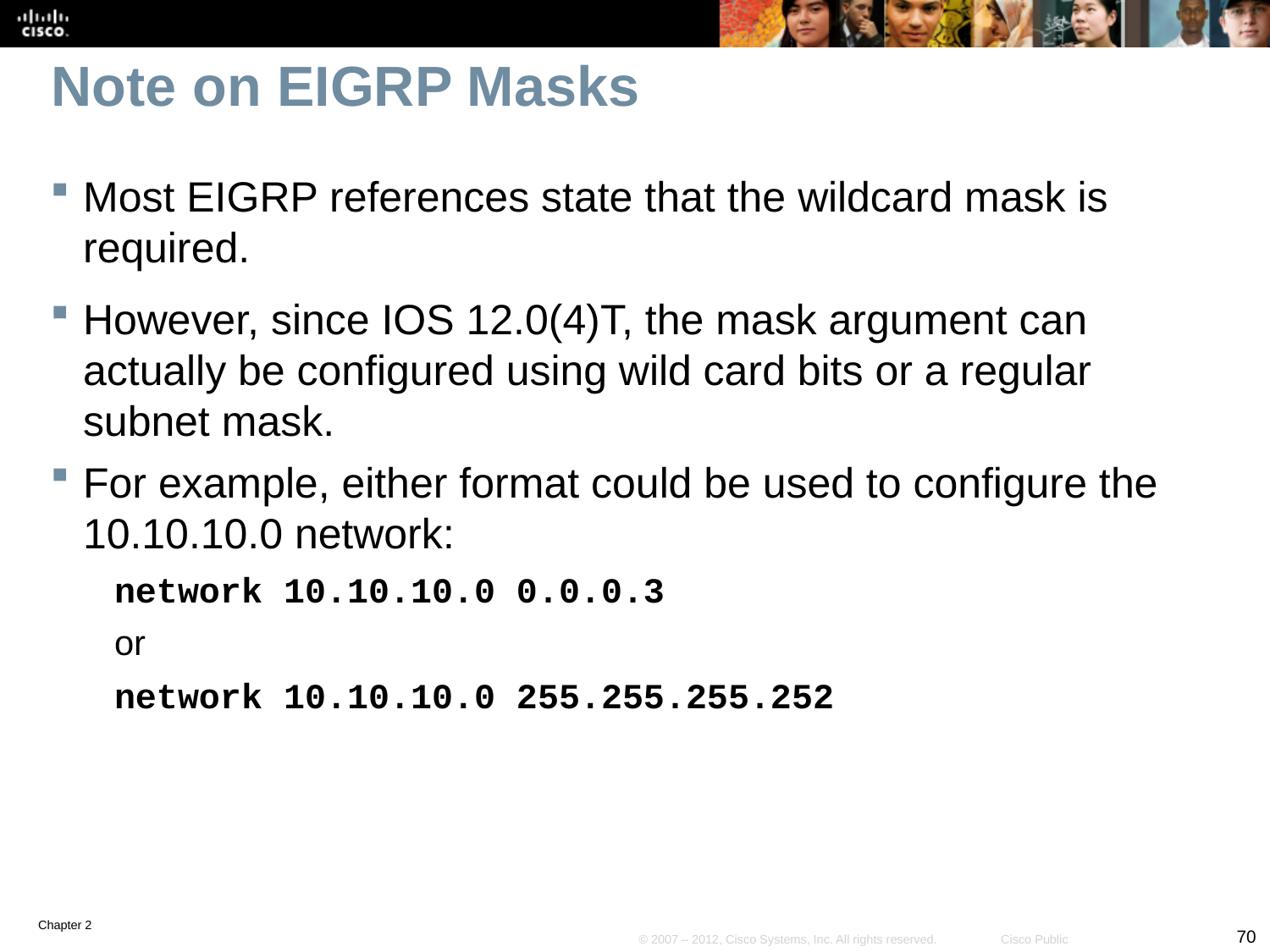

# Note on EIGRP Masks
Most EIGRP references state that the wildcard mask is required.
However, since IOS 12.0(4)T, the mask argument can actually be configured using wild card bits or a regular subnet mask.
For example, either format could be used to configure the 10.10.10.0 network:
network 10.10.10.0 0.0.0.3
or
network 10.10.10.0 255.255.255.252